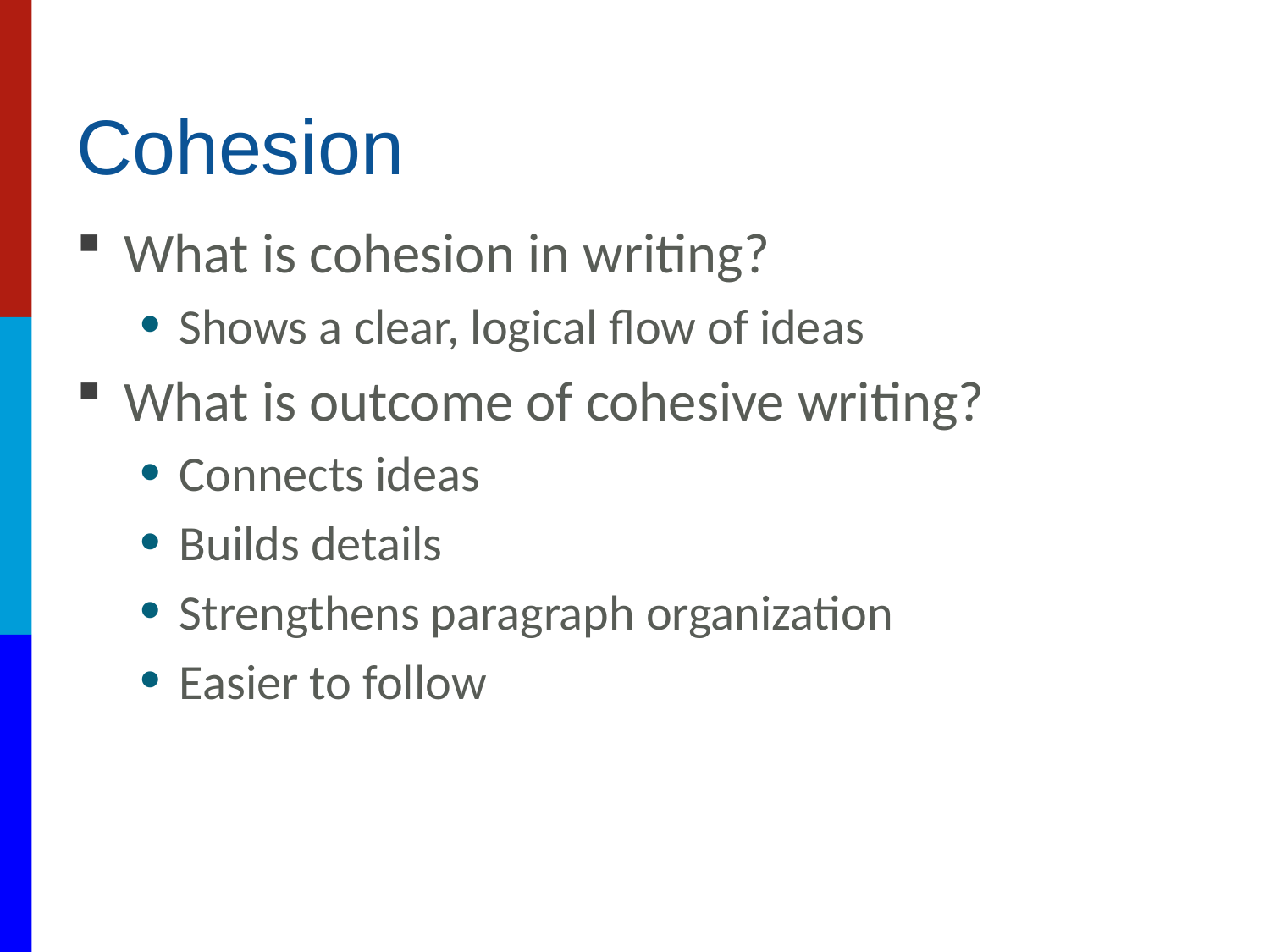

# Cohesion
What is cohesion in writing?
Shows a clear, logical flow of ideas
What is outcome of cohesive writing?
Connects ideas
Builds details
Strengthens paragraph organization
Easier to follow